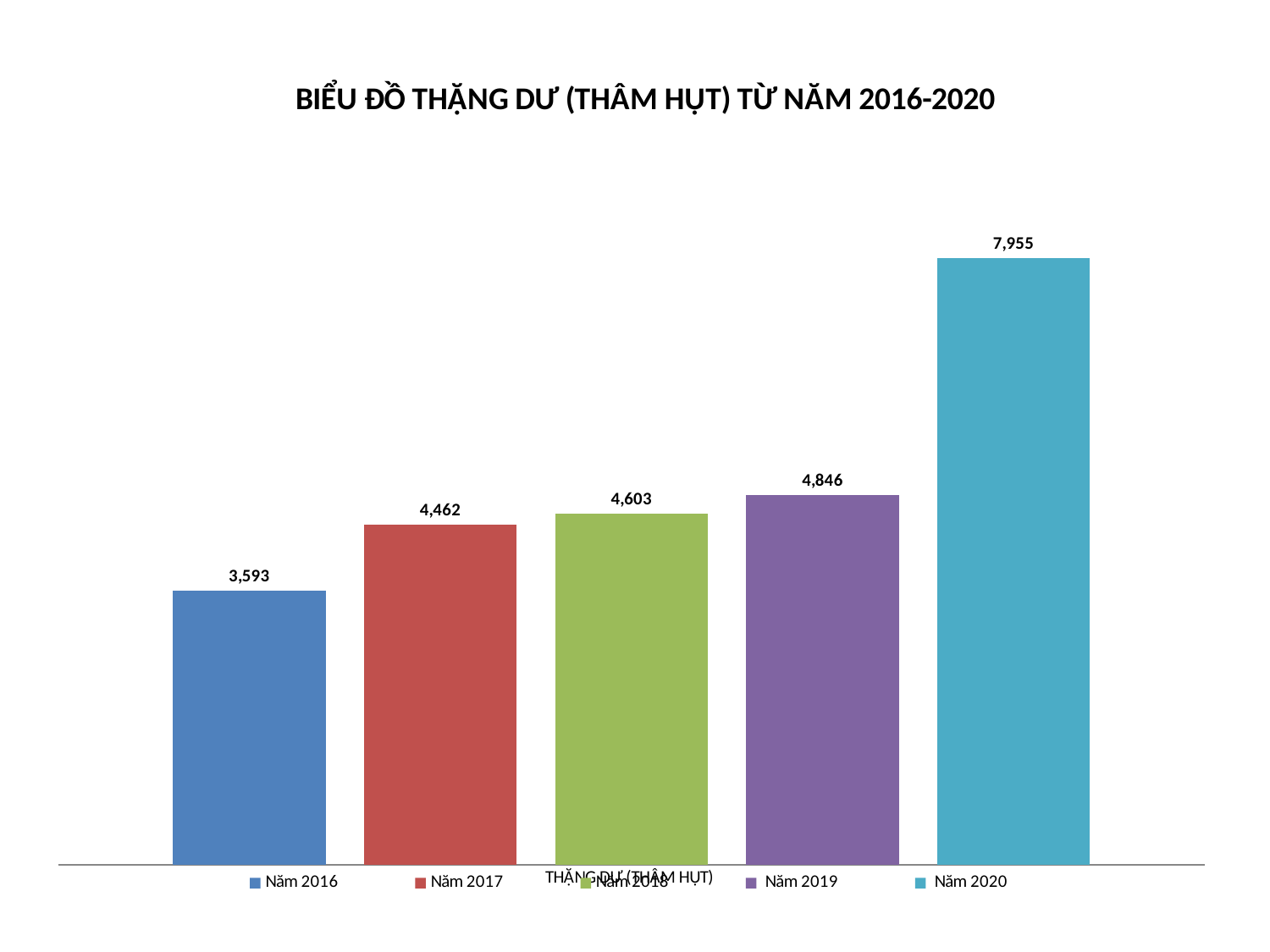

#

### Chart: BIỂU ĐỒ THẶNG DƯ (THÂM HỤT) TỪ NĂM 2016-2020

| Category | Năm 2016 | Năm 2017 | Năm 2018 |  Năm 2019 |  Năm 2020 |
|---|---|---|---|---|---|
| THẶNG DƯ (THÂM HỤT)  | 3593.296000000002 | 4461.667999999991 | 4603.0 | 4845.587999999989 | 7955.000999999989 |

### Chart

| Category |
|---|